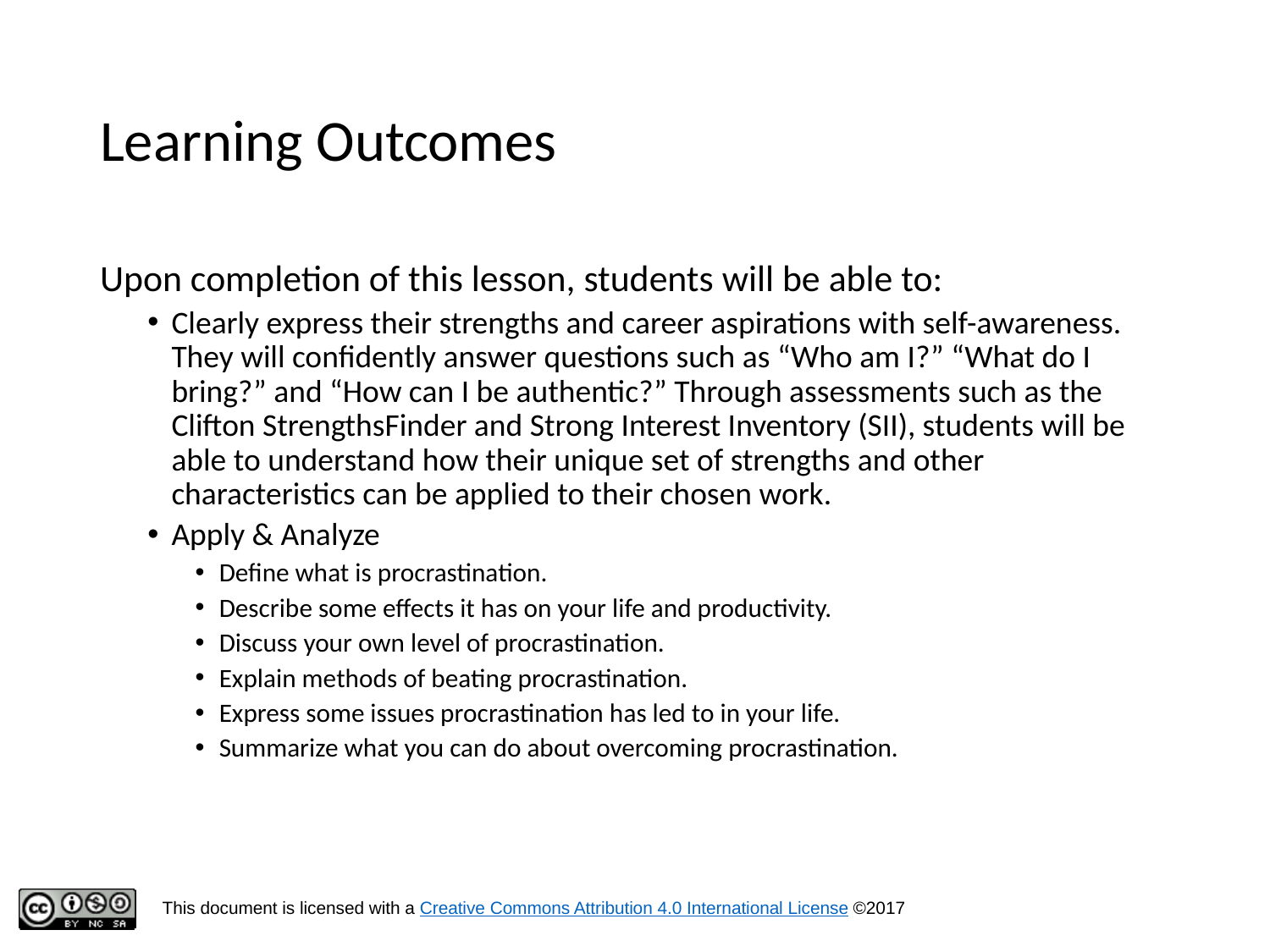

# Learning Outcomes
Upon completion of this lesson, students will be able to:
Clearly express their strengths and career aspirations with self-awareness. They will confidently answer questions such as “Who am I?” “What do I bring?” and “How can I be authentic?” Through assessments such as the Clifton StrengthsFinder and Strong Interest Inventory (SII), students will be able to understand how their unique set of strengths and other characteristics can be applied to their chosen work.
Apply & Analyze
Define what is procrastination.
Describe some effects it has on your life and productivity.
Discuss your own level of procrastination.
Explain methods of beating procrastination.
Express some issues procrastination has led to in your life.
Summarize what you can do about overcoming procrastination.